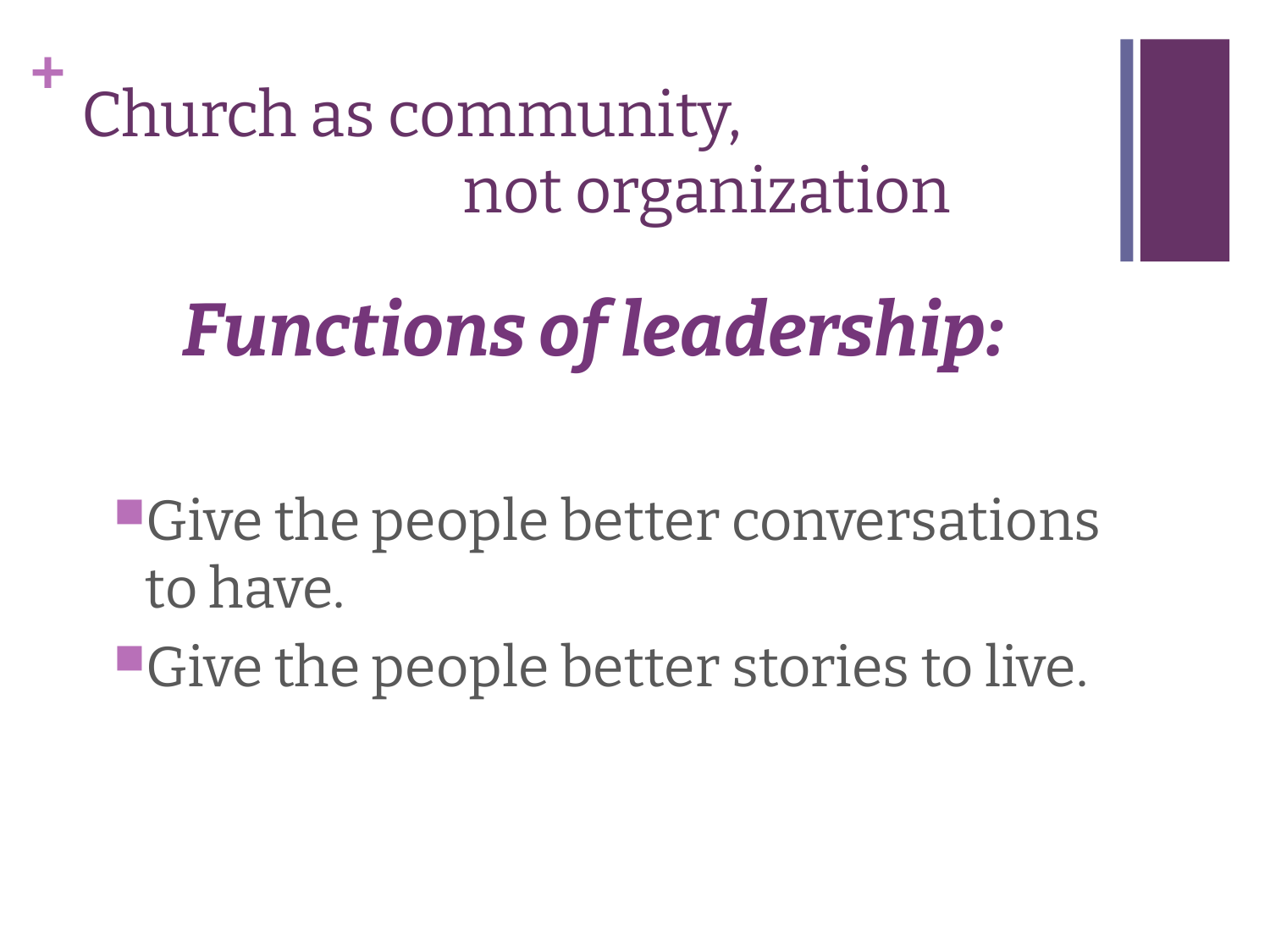

# Church as community, not organization
Functions of leadership:

Give the people better conversations to have.
Give the people better stories to live.